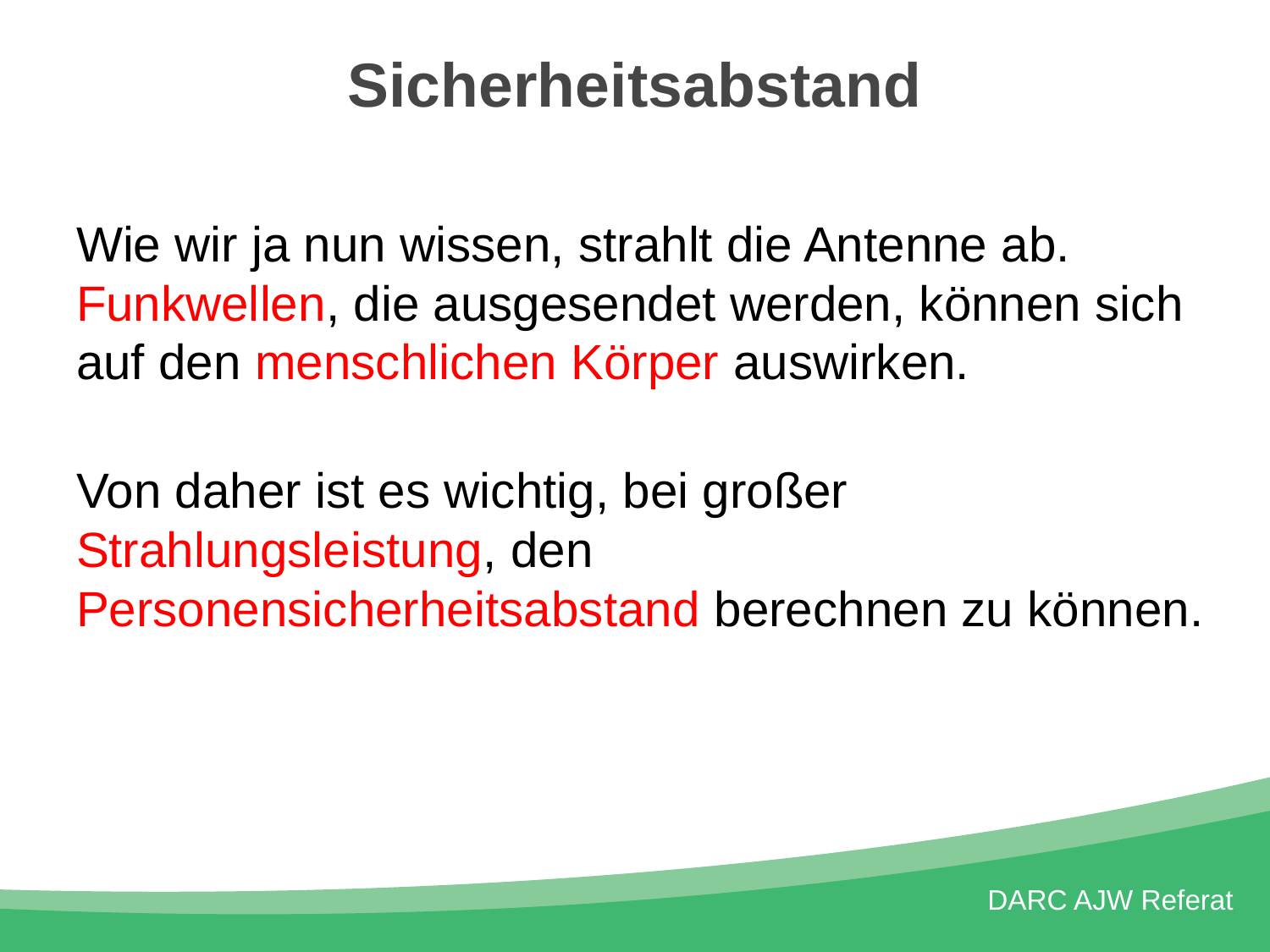

# Sicherheitsabstand
Wie wir ja nun wissen, strahlt die Antenne ab. Funkwellen, die ausgesendet werden, können sich auf den menschlichen Körper auswirken.
Von daher ist es wichtig, bei großer Strahlungsleistung, den Personensicherheitsabstand berechnen zu können.